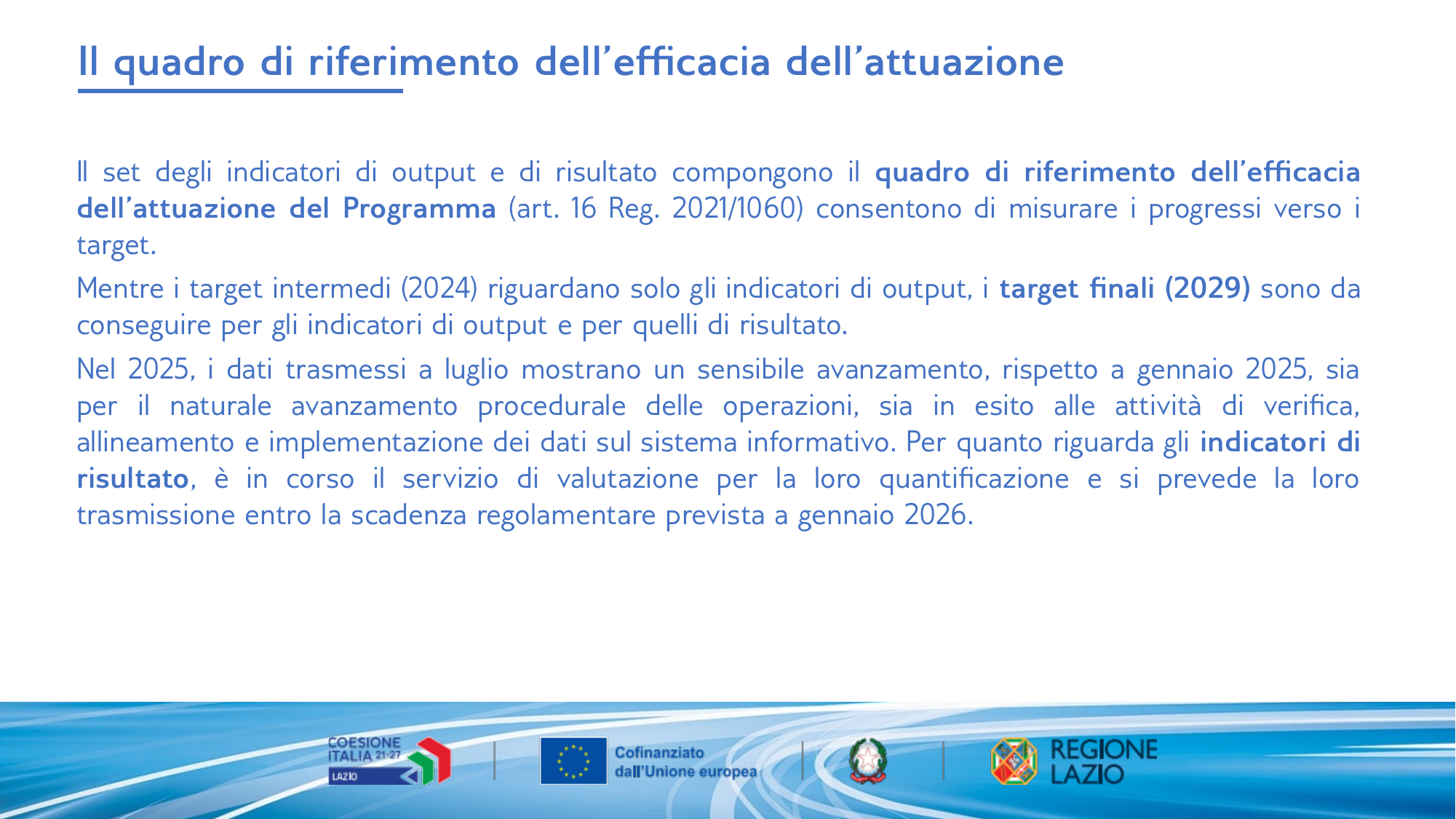

Il quadro di riferimento dell’efficacia dell’attuazione
Il set degli indicatori di output e di risultato compongono il quadro di riferimento dell’efficacia dell’attuazione del Programma (art. 16 Reg. 2021/1060) consentono di misurare i progressi verso i target.
Mentre i target intermedi (2024) riguardano solo gli indicatori di output, i target finali (2029) sono da conseguire per gli indicatori di output e per quelli di risultato.
Nel 2025, i dati trasmessi a luglio mostrano un sensibile avanzamento, rispetto a gennaio 2025, sia per il naturale avanzamento procedurale delle operazioni, sia in esito alle attività di verifica, allineamento e implementazione dei dati sul sistema informativo. Per quanto riguarda gli indicatori di risultato, è in corso il servizio di valutazione per la loro quantificazione e si prevede la loro trasmissione entro la scadenza regolamentare prevista a gennaio 2026.